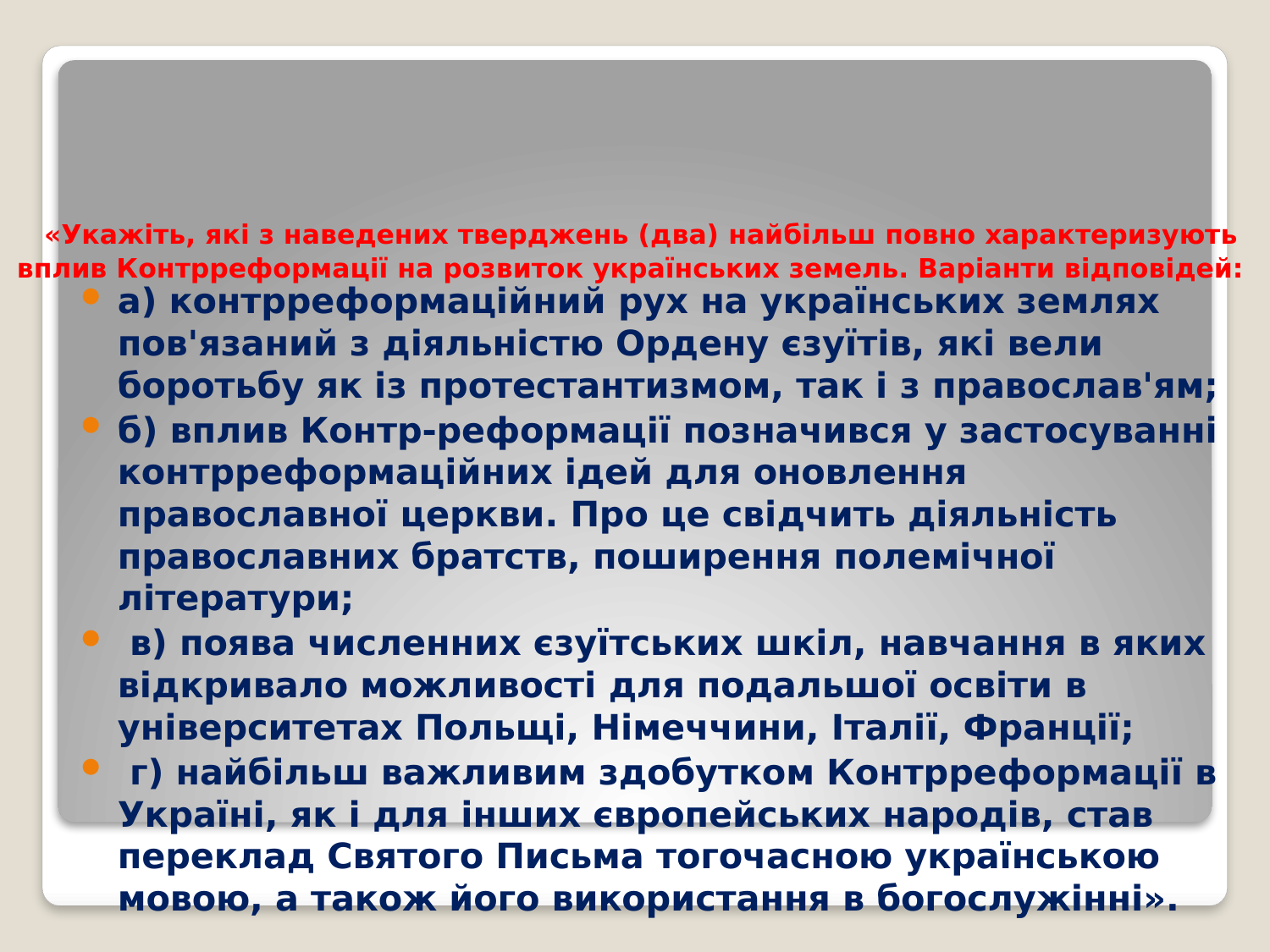

# «Укажіть, які з наведених тверджень (два) найбільш повно характеризують вплив Контрреформації на розвиток українських земель. Варіанти відповідей:
а) контрреформаційний рух на українських землях пов'язаний з діяльністю Ордену єзуїтів, які вели боротьбу як із протестантизмом, так і з православ'ям;
б) вплив Контр-реформації позначився у застосуванні контрреформаційних ідей для оновлення православної церкви. Про це свідчить діяльність православних братств, поширення полемічної літератури;
 в) поява численних єзуїтських шкіл, навчання в яких відкривало можливості для подальшої освіти в університетах Польщі, Німеччини, Італії, Франції;
 г) найбільш важливим здобутком Контрреформації в Україні, як і для інших європейських народів, став переклад Святого Письма тогочасною українською мовою, а також його використання в богослужінні».